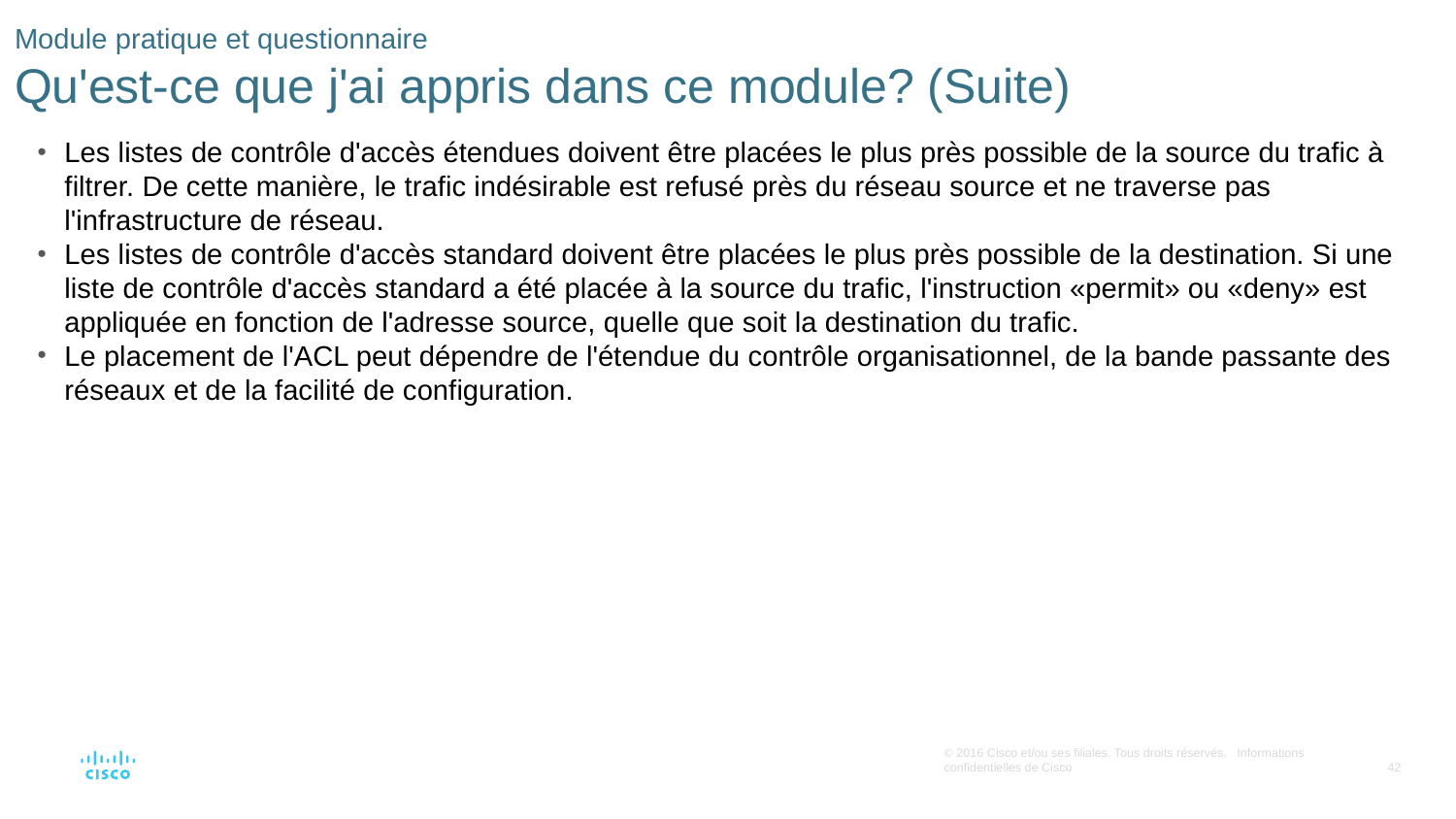

# Module pratique et questionnaire Qu'est-ce que j'ai appris dans ce module? (Suite)
Les listes de contrôle d'accès étendues doivent être placées le plus près possible de la source du trafic à filtrer. De cette manière, le trafic indésirable est refusé près du réseau source et ne traverse pas l'infrastructure de réseau.
Les listes de contrôle d'accès standard doivent être placées le plus près possible de la destination. Si une liste de contrôle d'accès standard a été placée à la source du trafic, l'instruction «permit» ou «deny» est appliquée en fonction de l'adresse source, quelle que soit la destination du trafic.
Le placement de l'ACL peut dépendre de l'étendue du contrôle organisationnel, de la bande passante des réseaux et de la facilité de configuration.